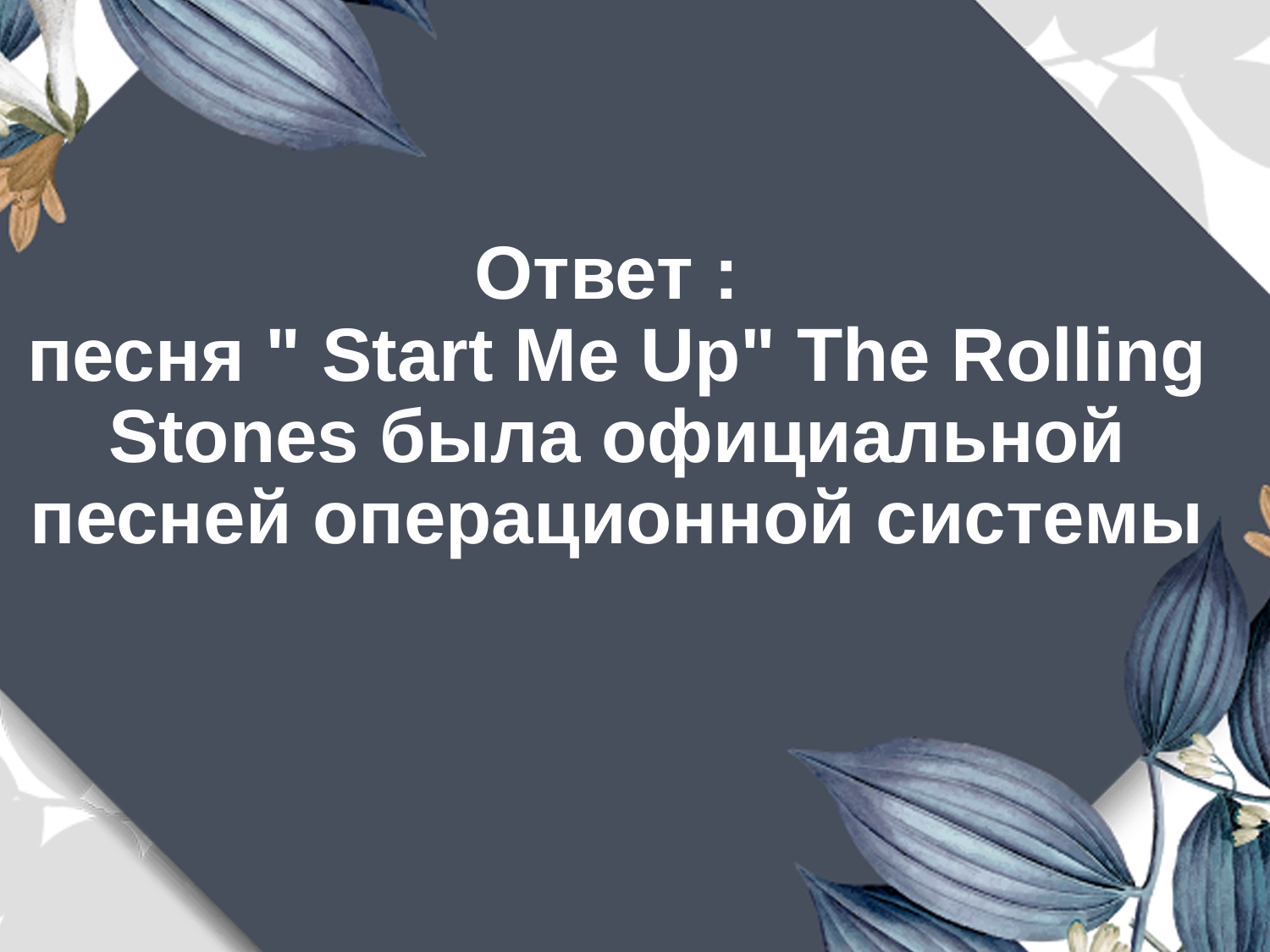

# Ответ : песня " Start Me Up" The Rolling Stones была официальной песней операционной системы